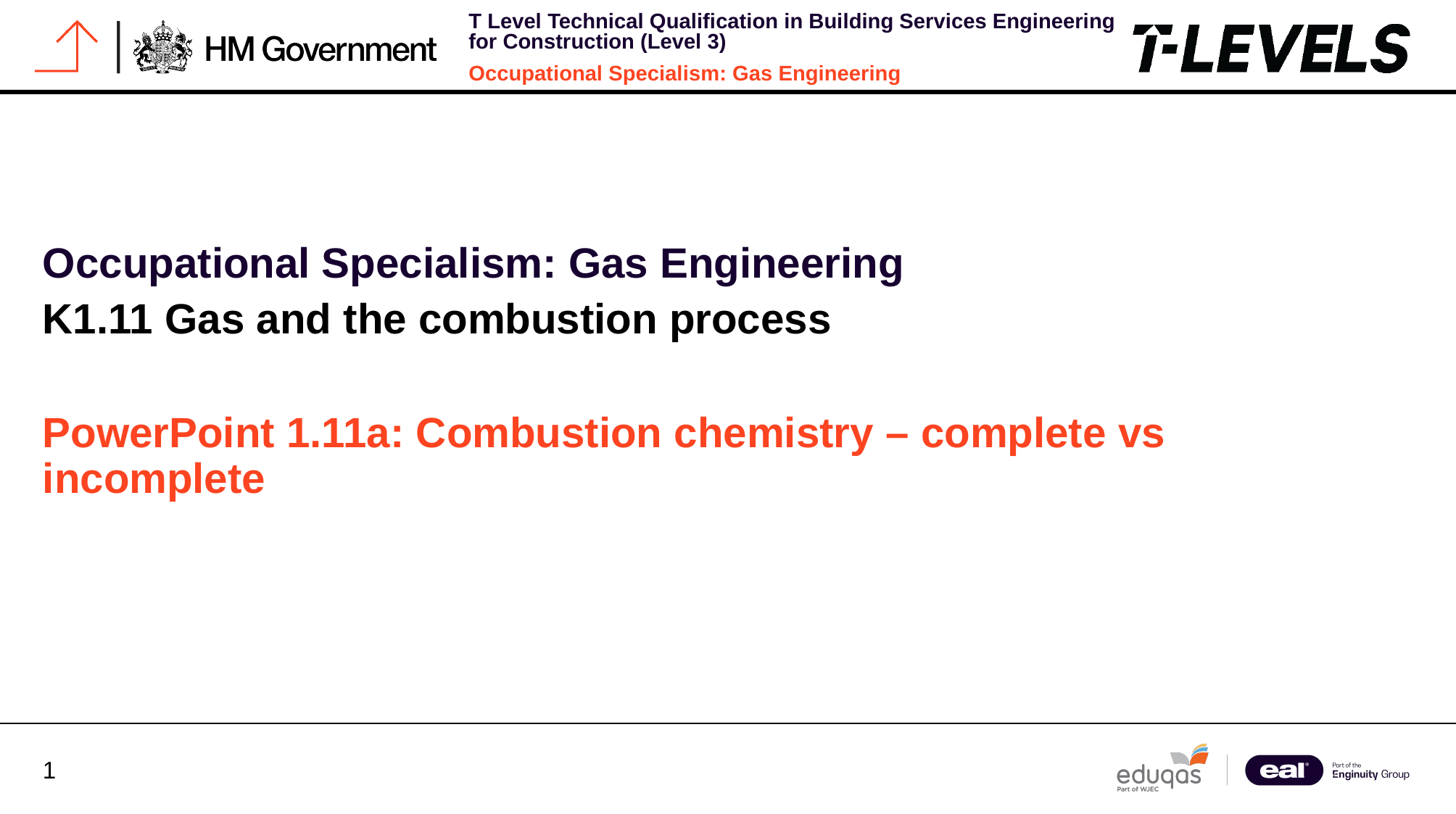

Occupational Specialism: Gas Engineering
K1.11 Gas and the combustion process

PowerPoint 1.11a: Combustion chemistry – complete vs incomplete